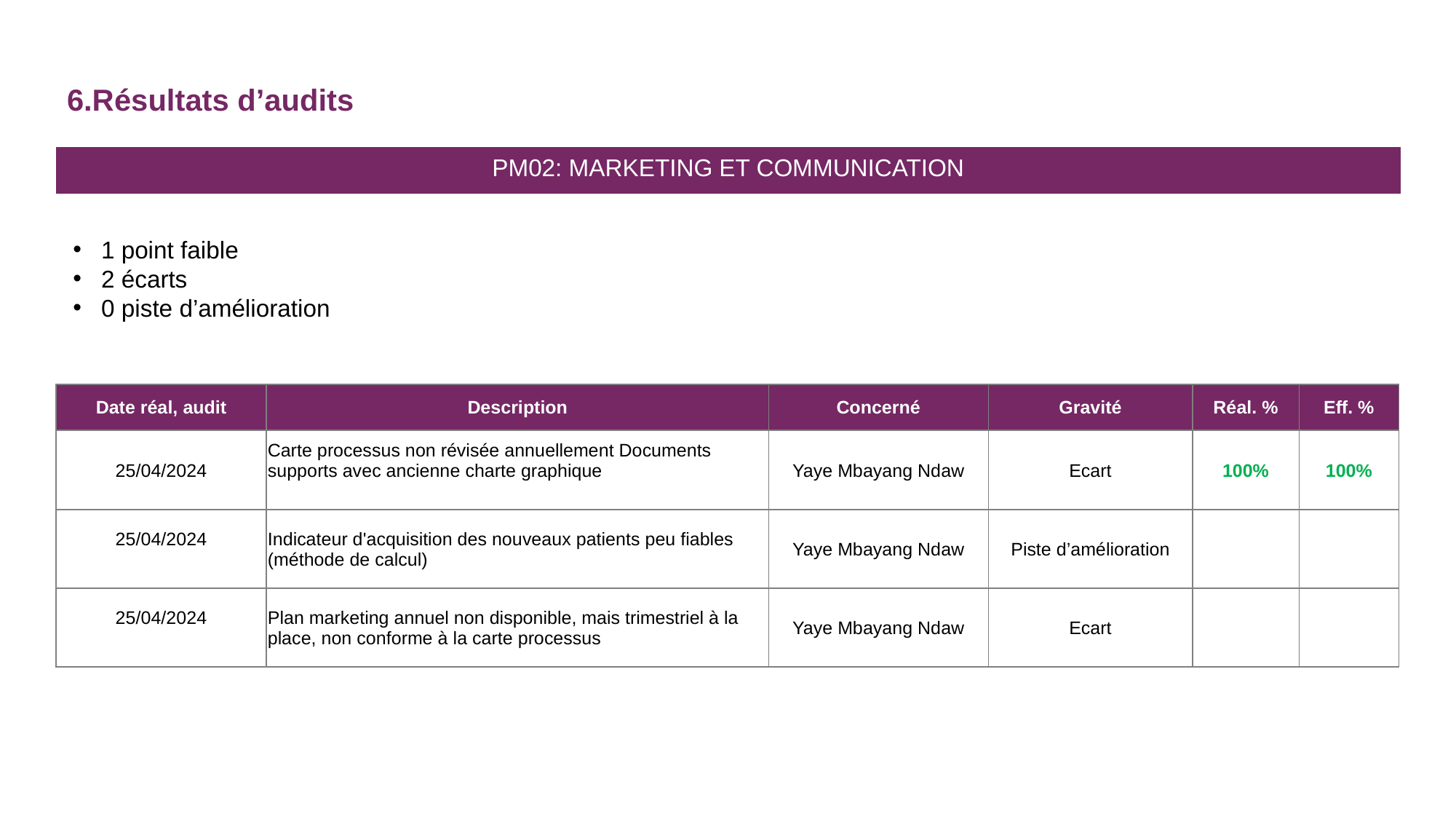

6.Résultats d’audits
PM02: MARKETING ET COMMUNICATION
1 point faible
2 écarts
0 piste d’amélioration
| Date réal, audit | Description | Concerné | Gravité | Réal. % | Eff. % |
| --- | --- | --- | --- | --- | --- |
| 25/04/2024 | Carte processus non révisée annuellement Documents supports avec ancienne charte graphique | Yaye Mbayang Ndaw | Ecart | 100% | 100% |
| 25/04/2024 | Indicateur d'acquisition des nouveaux patients peu fiables (méthode de calcul) | Yaye Mbayang Ndaw | Piste d’amélioration |  |  |
| 25/04/2024 | Plan marketing annuel non disponible, mais trimestriel à la place, non conforme à la carte processus | Yaye Mbayang Ndaw | Ecart |  |  |